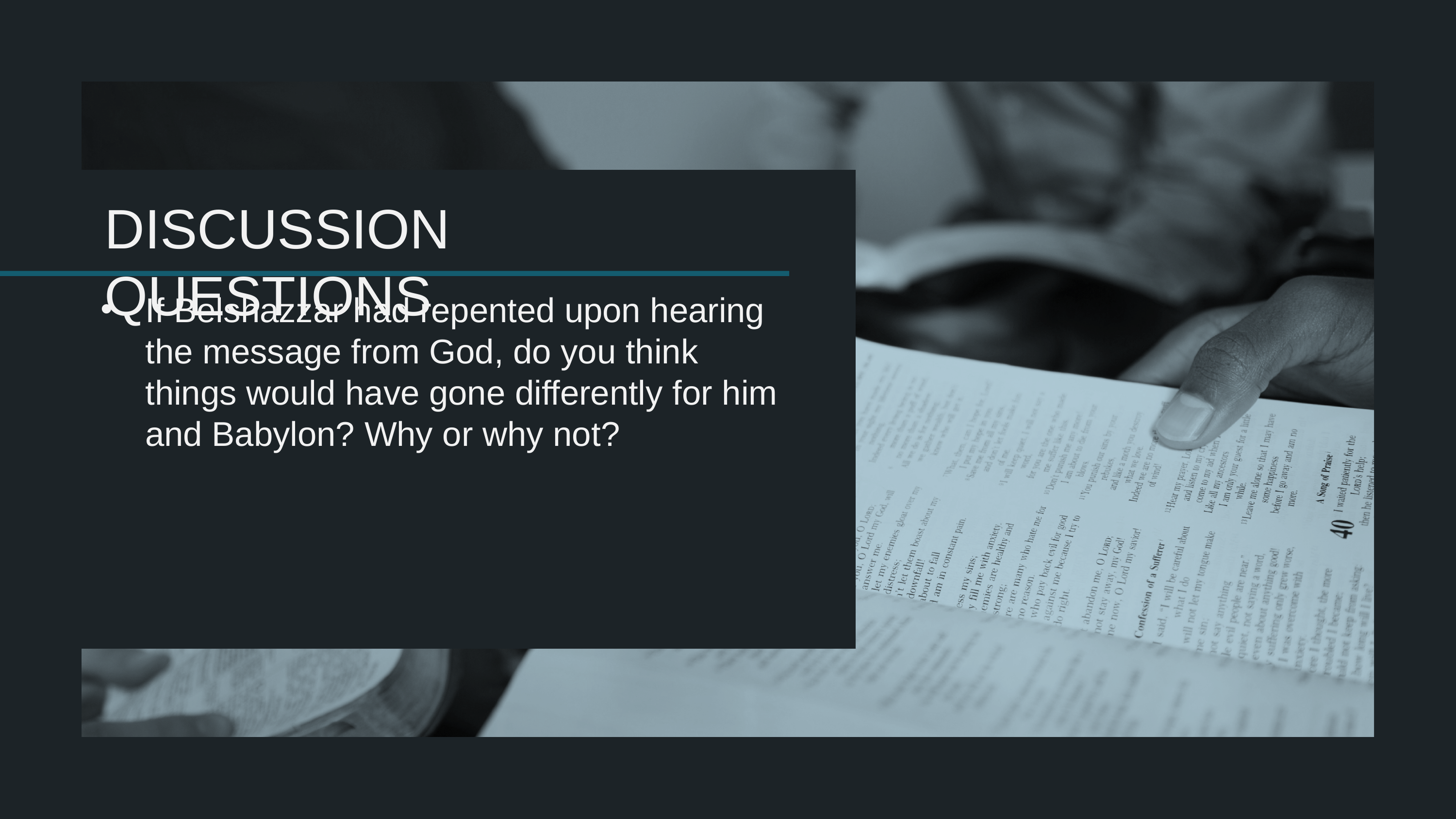

If Belshazzar had repented upon hearing the message from God, do you think things would have gone differently for him and Babylon? Why or why not?